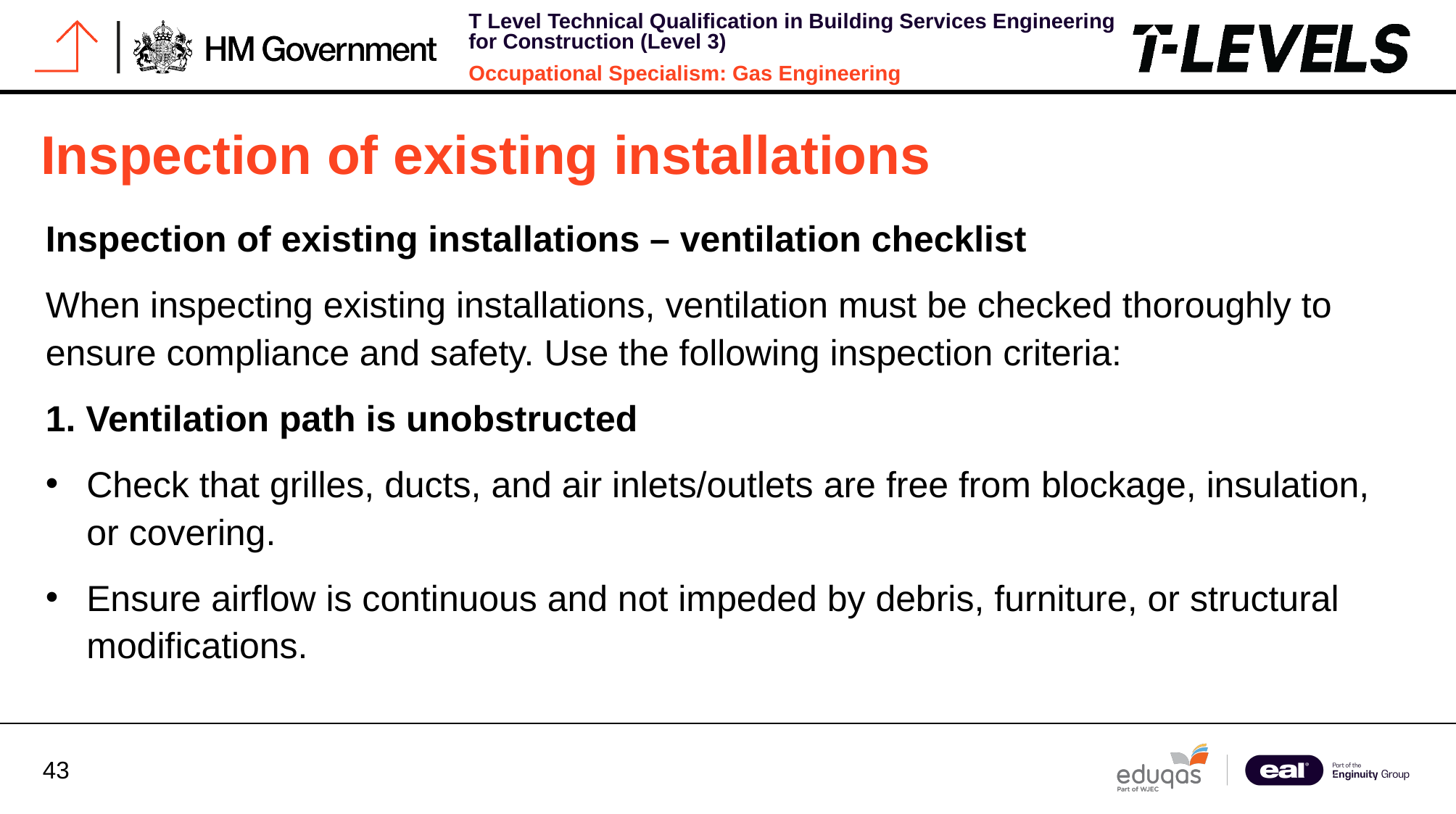

# Inspection of existing installations
Inspection of existing installations – ventilation checklist
When inspecting existing installations, ventilation must be checked thoroughly to ensure compliance and safety. Use the following inspection criteria:
1. Ventilation path is unobstructed
Check that grilles, ducts, and air inlets/outlets are free from blockage, insulation, or covering.
Ensure airflow is continuous and not impeded by debris, furniture, or structural modifications.